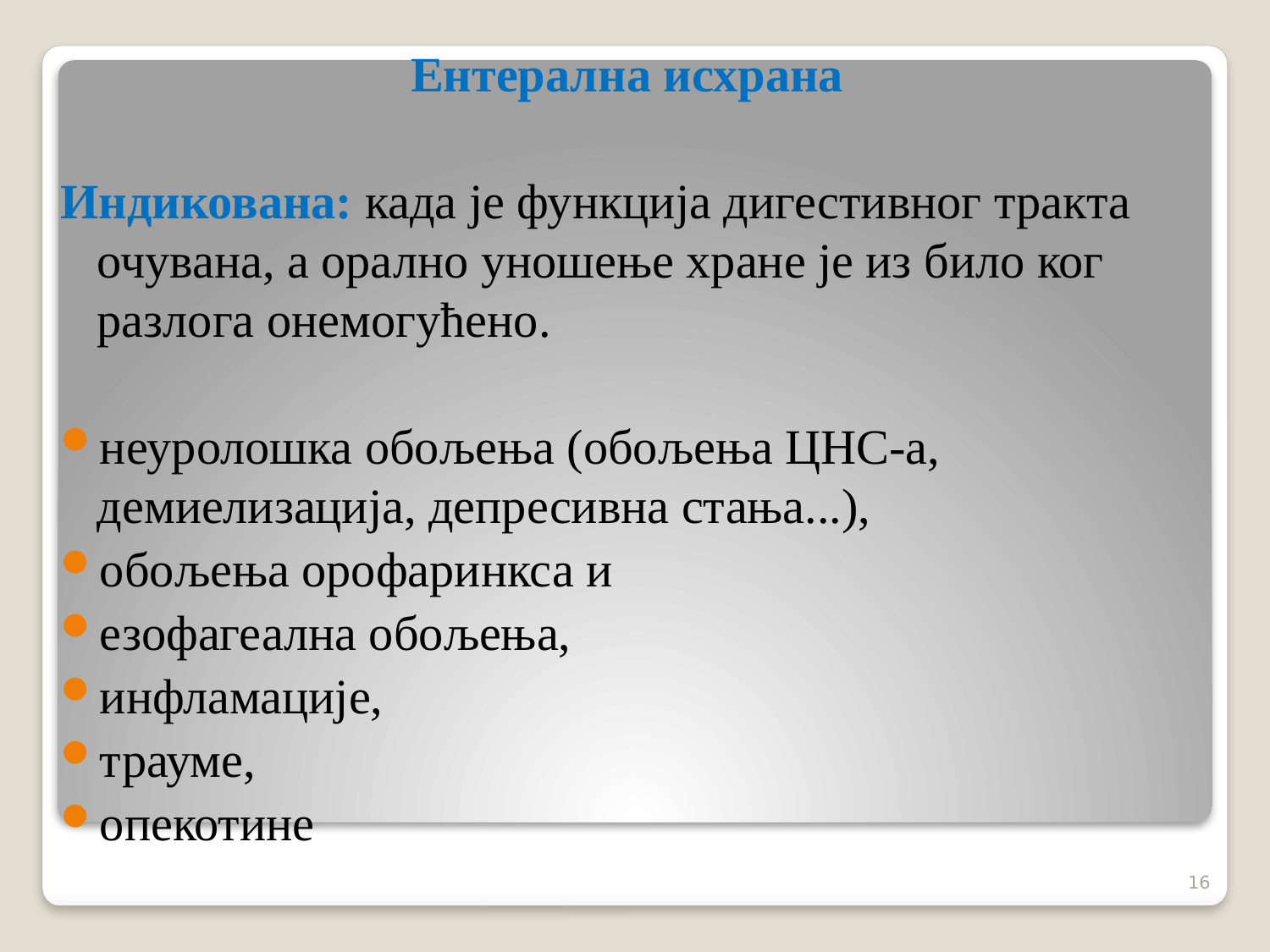

Ентерална исхрана

Индикована: када је функција дигестивног тракта очувана, а орално уношење хране је из било ког разлога онемогућено.

неуролошка обољења (обољења ЦНС-а, демиелизација, депресивна стања...),
обољења орофаринкса и
езофагеална обољења,
инфламације,
трауме,
опекотине
16